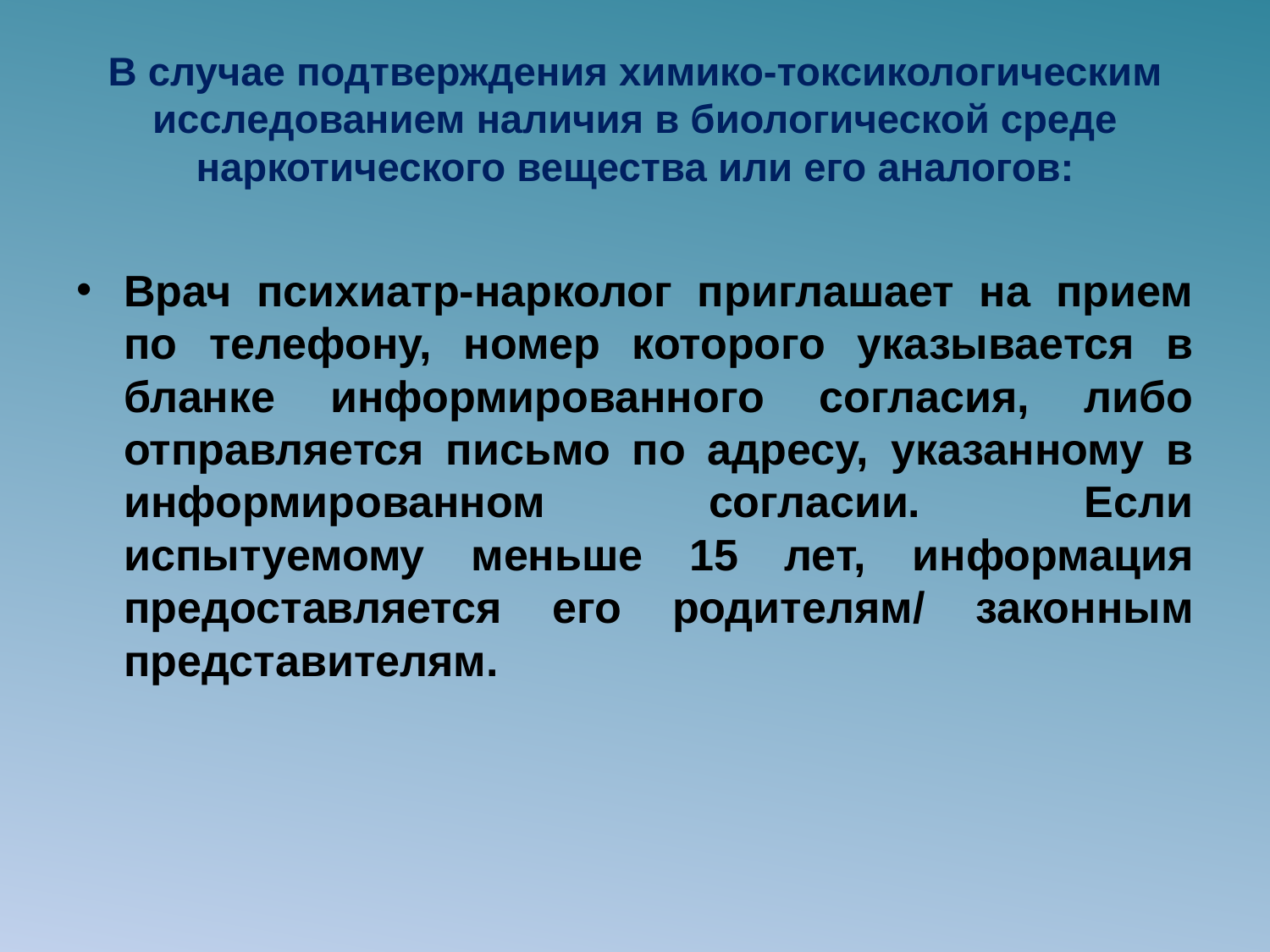

# В случае подтверждения химико-токсикологическим исследованием наличия в биологической среде наркотического вещества или его аналогов:
Врач психиатр-нарколог приглашает на прием по телефону, номер которого указывается в бланке информированного согласия, либо отправляется письмо по адресу, указанному в информированном согласии. Если испытуемому меньше 15 лет, информация предоставляется его родителям/ законным представителям.